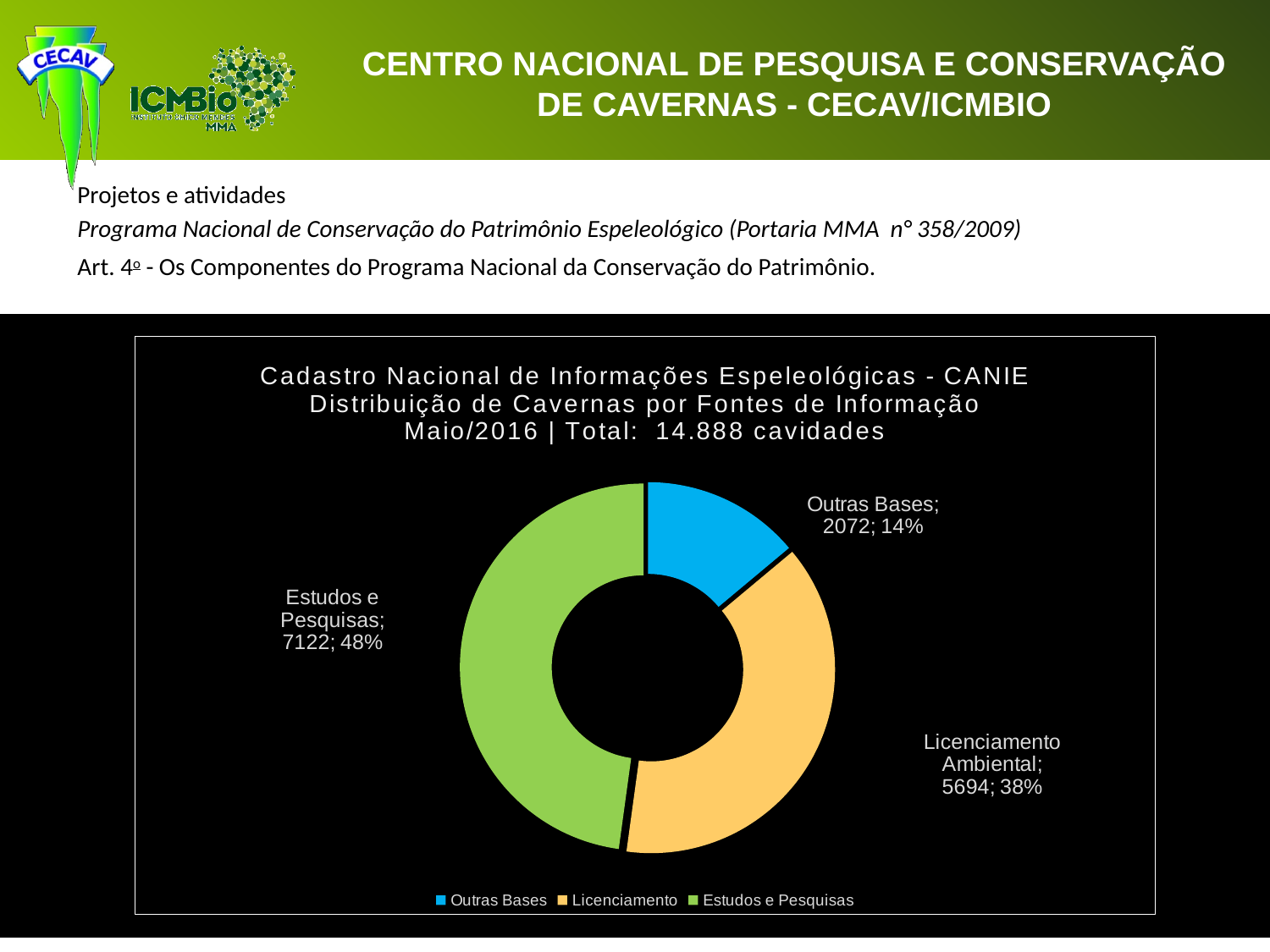

### Chart: Cadastro Nacional de Informações Espeleológicas - CANIE
Distribuição de Cavernas por Fontes de Informação
Maio/2016 | Total:  14.888 cavidades

| Category |  |
|---|---|
| Outras Bases | 2072.0 |
| Licenciamento | 5694.0 |
| Estudos e Pesquisas | 7122.0 |